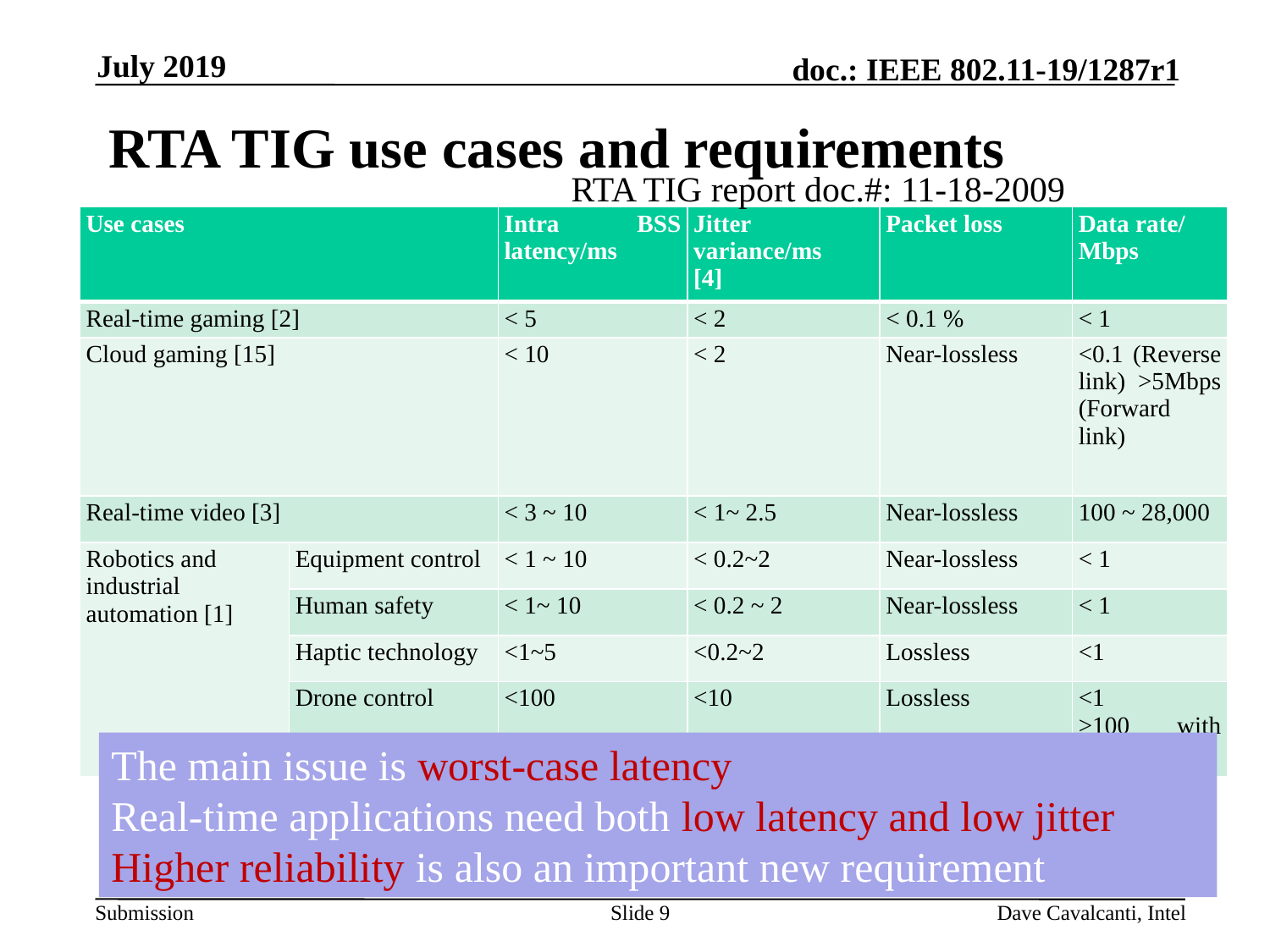

July 2019
RTA TIG use cases and requirements
RTA TIG report doc.#: 11-18-2009
| Use cases |  | Intra BSS latency/ms | Jitter variance/ms [4] | Packet loss | Data rate/ Mbps |
| --- | --- | --- | --- | --- | --- |
| Real-time gaming [2] |  | < 5 | < 2 | < 0.1 % | < 1 |
| Cloud gaming [15] |  | < 10 | < 2 | Near-lossless | <0.1 (Reverse link) >5Mbps (Forward link) |
| Real-time video [3] |  | < 3 ~ 10 | < 1~ 2.5 | Near-lossless | 100 ~ 28,000 |
| Robotics and industrial automation [1] | Equipment control | < 1 ~ 10 | < 0.2~2 | Near-lossless | < 1 |
|  | Human safety | < 1~ 10 | < 0.2 ~ 2 | Near-lossless | < 1 |
|  | Haptic technology | <1~5 | <0.2~2 | Lossless | <1 |
|  | Drone control | <100 | <10 | Lossless | <1 >100 with video |

[1]
The main issue is worst-case latency
Real-time applications need both low latency and low jitter
Higher reliability is also an important new requirement
Slide 9
Dave Cavalcanti, Intel